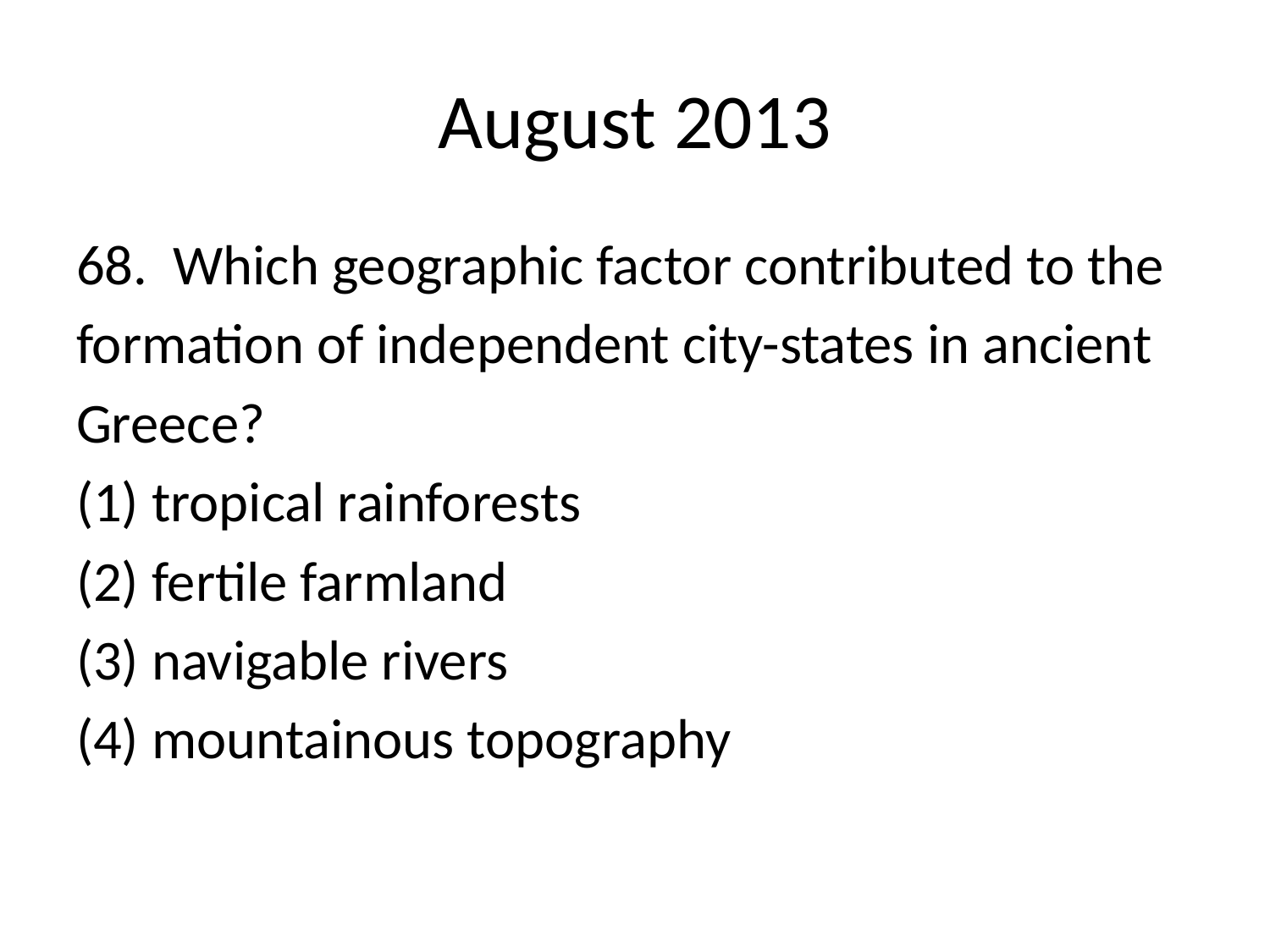

# August 2013
68.  Which geographic factor contributed to the
formation of independent city-states in ancient
Greece?
(1) tropical rainforests
(2) fertile farmland
(3) navigable rivers
(4) mountainous topography